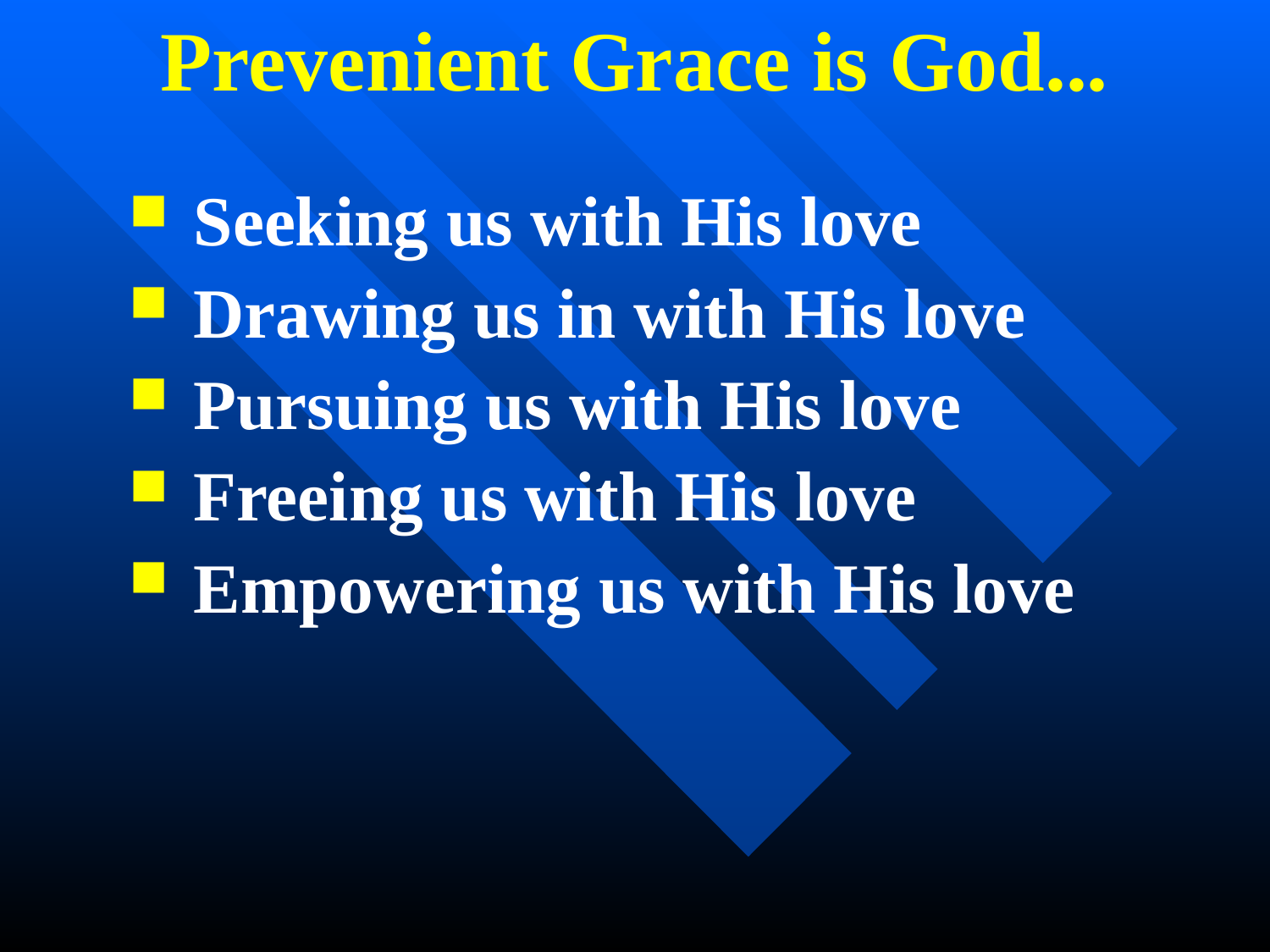

Prevenient Grace is God...

Seeking us with His love
Drawing us in with His love
Pursuing us with His love
Freeing us with His love
Empowering us with His love